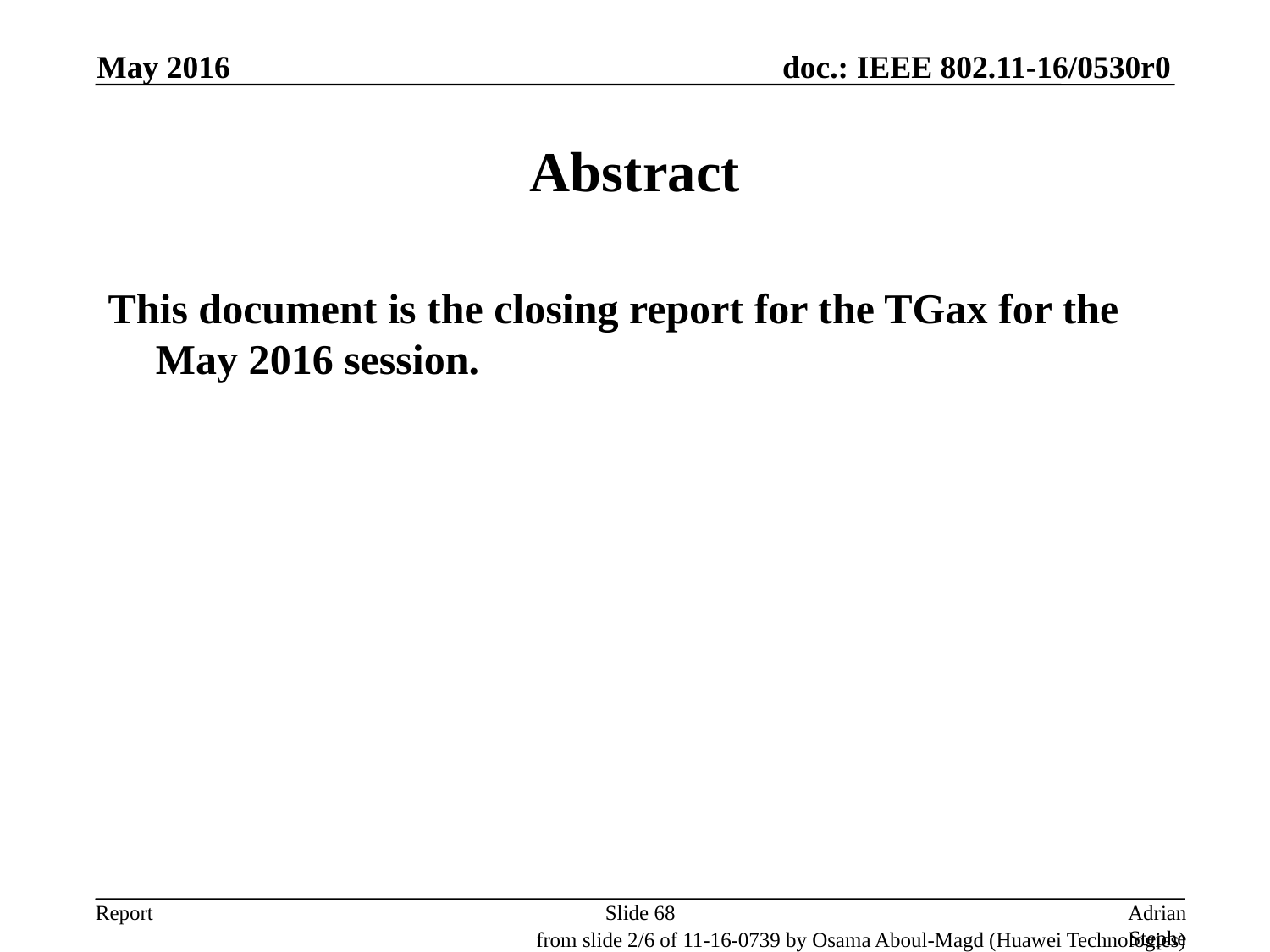

May 2016
# Abstract
This document is the closing report for the TGax for the May 2016 session.
Slide 68
Adrian Stephens, Intel Corporation
from slide 2/6 of 11-16-0739 by Osama Aboul-Magd (Huawei Technologies)